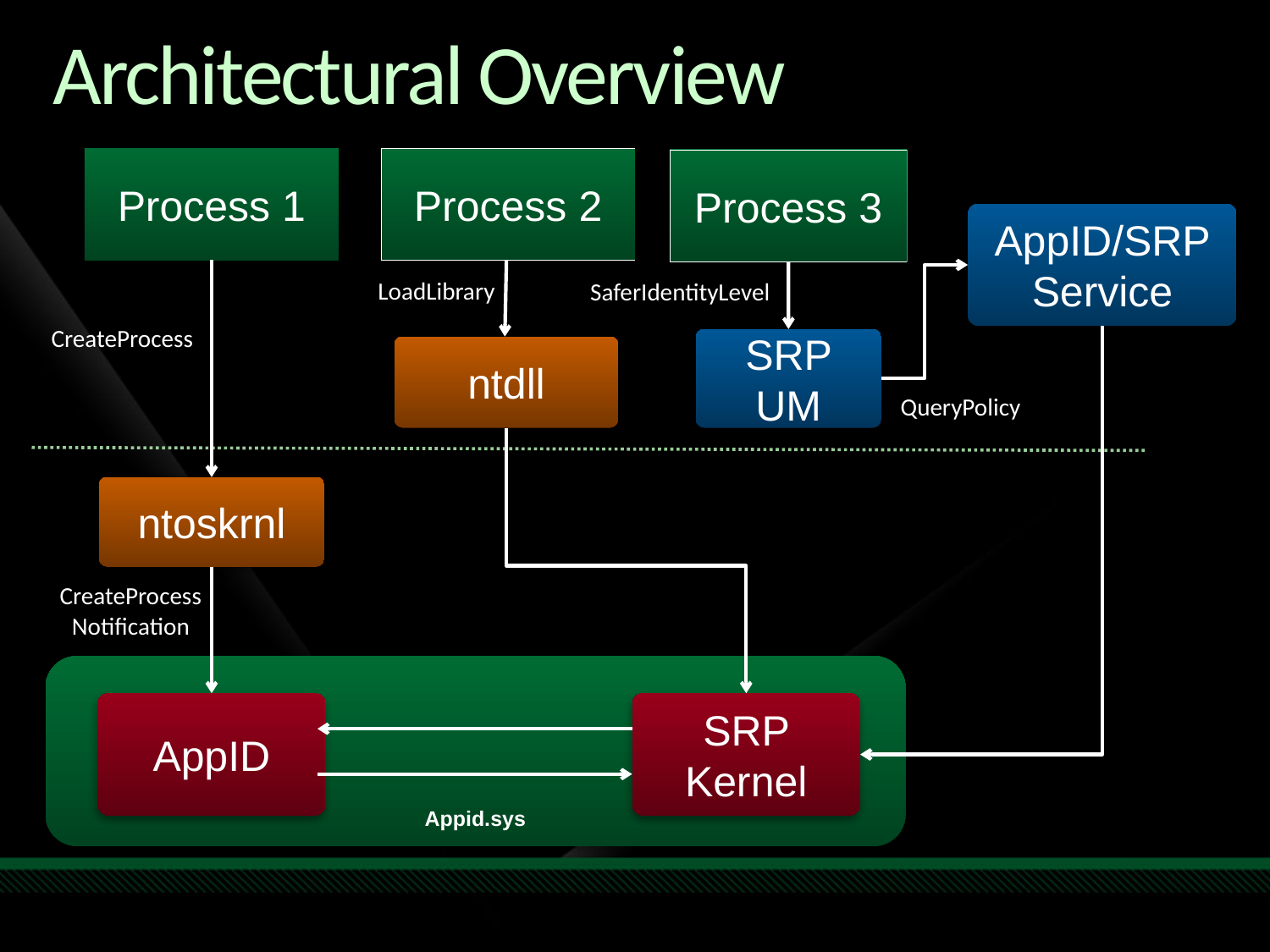

# Architectural Overview
Process 2
Process 1
Process 3
AppID/SRP Service
LoadLibrary
SaferIdentityLevel
CreateProcess
SRP UM
ntdll
QueryPolicy
ntoskrnl
CreateProcess
Notification
Appid.sys
SRP Kernel
AppID